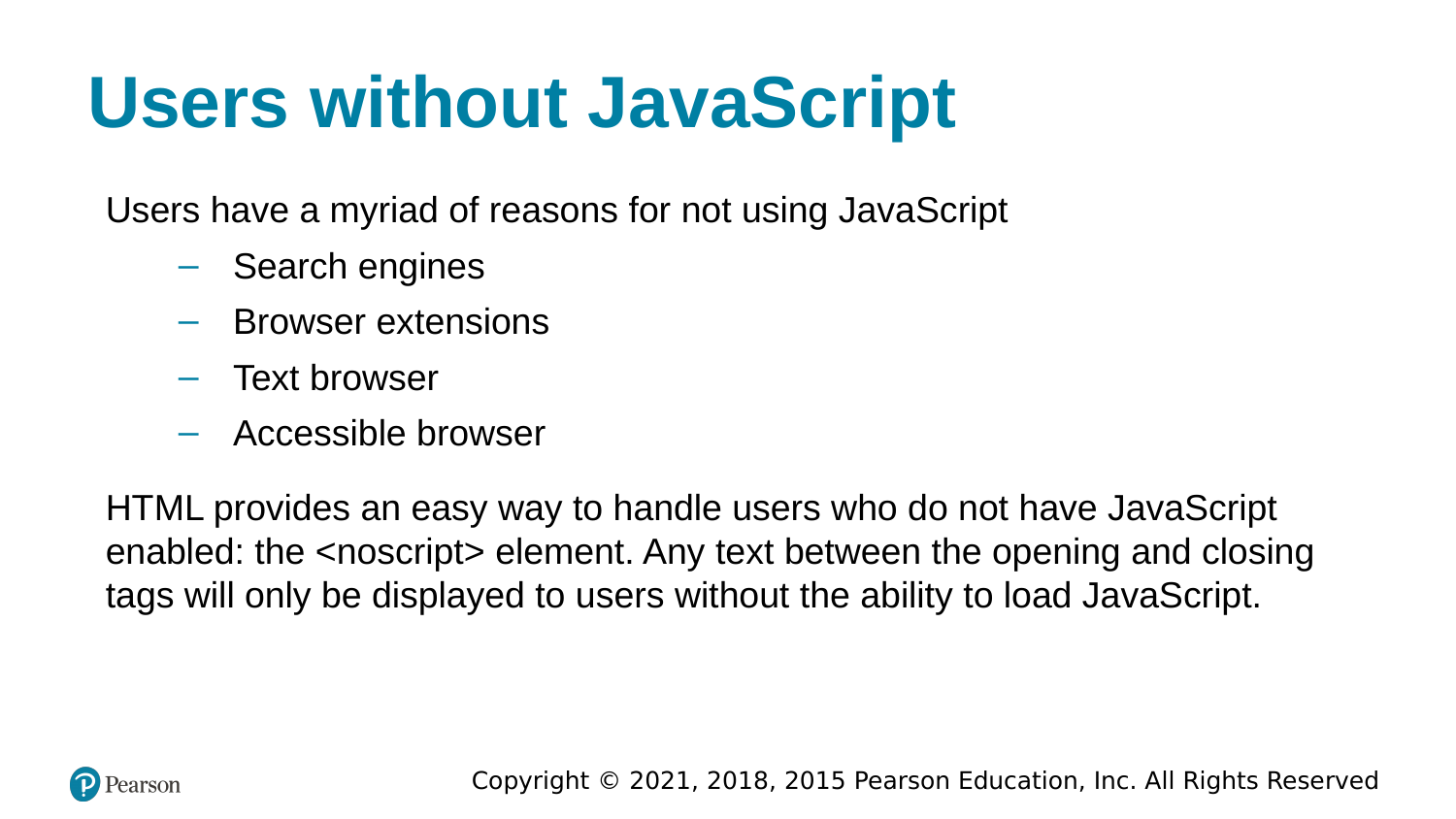

# Users without JavaScript
Users have a myriad of reasons for not using JavaScript
Search engines
Browser extensions
Text browser
Accessible browser
HTML provides an easy way to handle users who do not have JavaScript enabled: the <noscript> element. Any text between the opening and closing tags will only be displayed to users without the ability to load JavaScript.